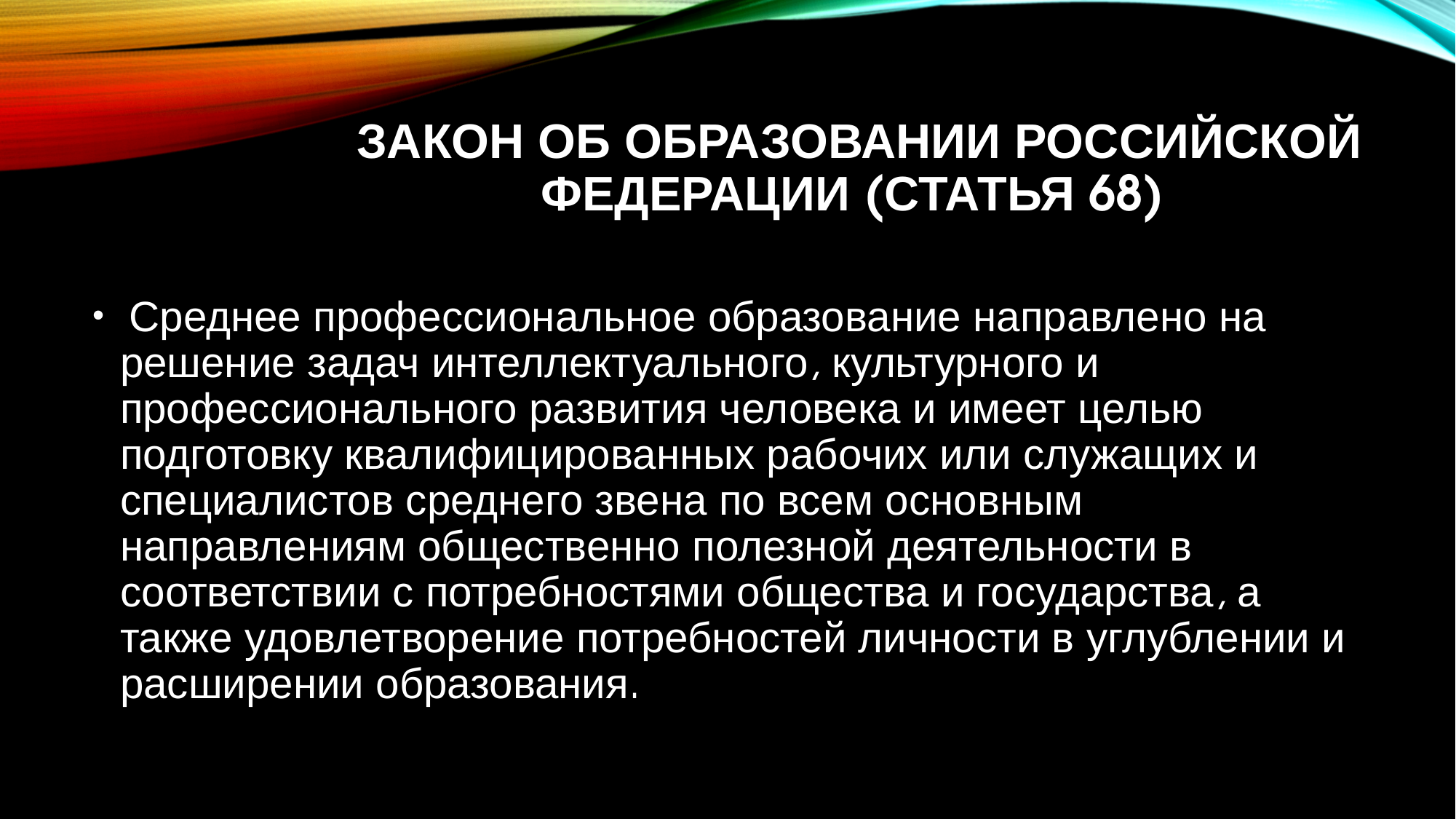

# Закон об образовании Российской Федерации (Статья 68)
 Среднее профессиональное образование направлено на решение задач интеллектуального, культурного и профессионального развития человека и имеет целью подготовку квалифицированных рабочих или служащих и специалистов среднего звена по всем основным направлениям общественно полезной деятельности в соответствии с потребностями общества и государства, а также удовлетворение потребностей личности в углублении и расширении образования.